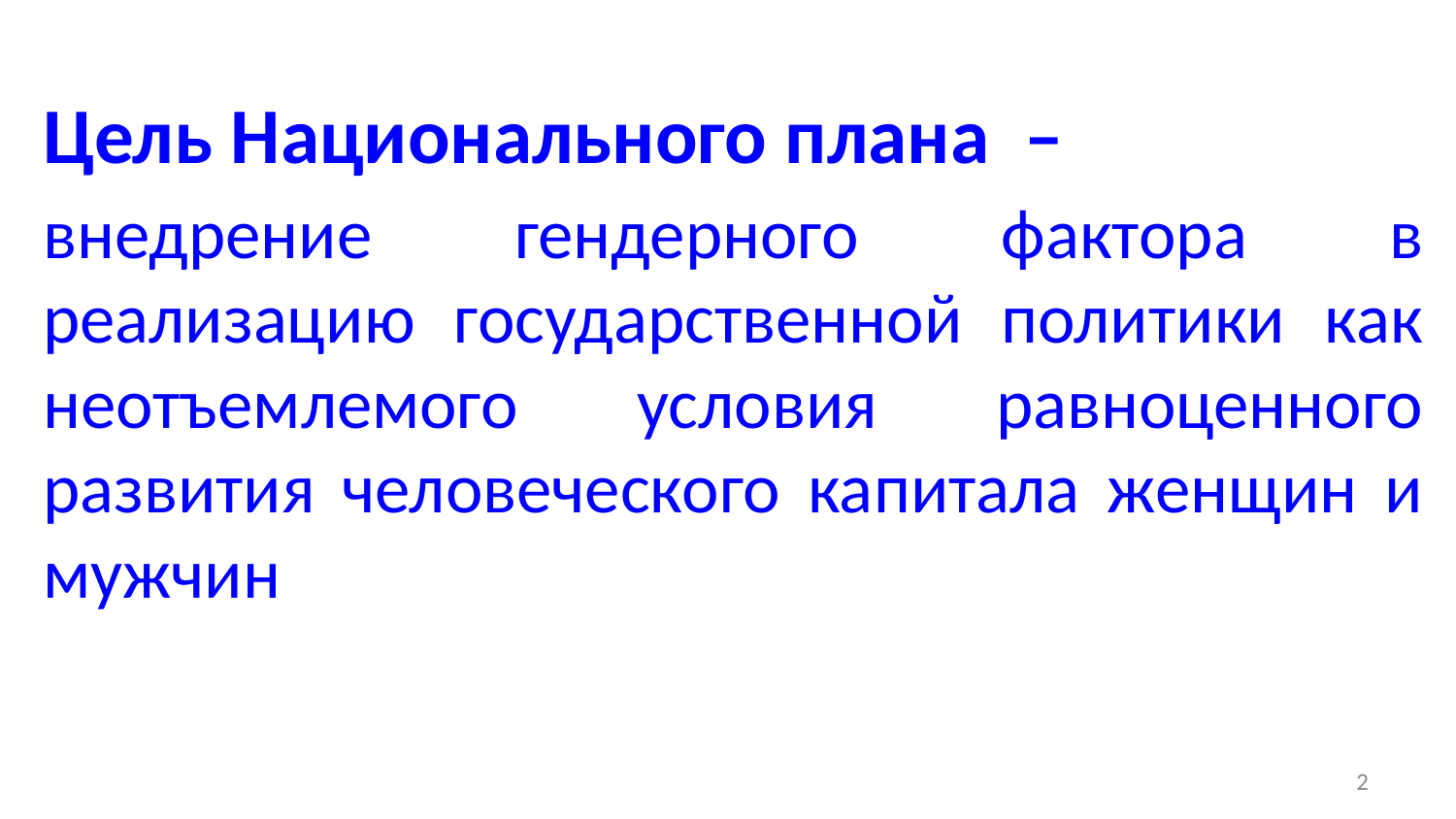

# Цель Национального плана  –
внедрение гендерного фактора в реализацию государственной политики как неотъемлемого условия равноценного развития человеческого капитала женщин и мужчин
2